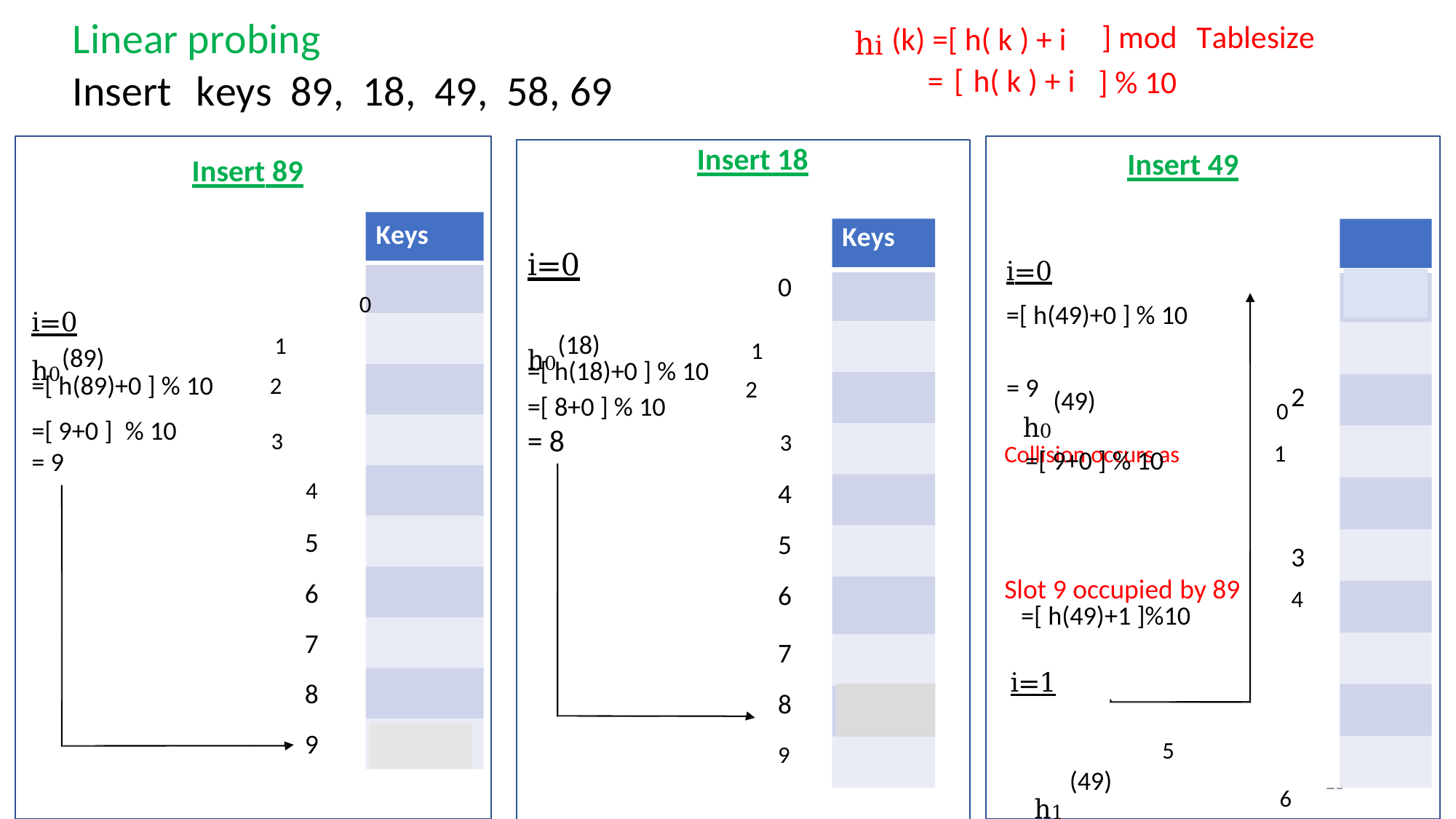

Linear probing
hi (k) =[ h( k ) + i
] mod
] % 10
Tablesize
=
[
h( k ) + i
Insert
keys
89,
18,
49,
58, 69

Insert 89
Keys
i=0                                 0
h0(89)                            1
=[ h(89)+0 ] % 10         2
=[ 9+0 ] % 10               3
= 9
4
5
6
7
8
9

Insert 49
i=0                                            Keys
h0(49)                             0
=[ 9+0 ] % 10                  1
3
Slot 9 occupied by 89        4
i=1                                 5
h1 (49)                           6
=[9 +1] % 10                 7
= 0                                 8          18
9          89

Insert 18
Keys
0
h0(18)                        1
=[ h(18)+0 ] % 10      2
= 8                               3
4
5
6
7
8
9            89

i=0

49

2

=[ h(49)+0 ] % 10

= 9
=[ 8+0 ] % 10

Collision occurs as

=[ h(49)+1 ]%10

18

89

28